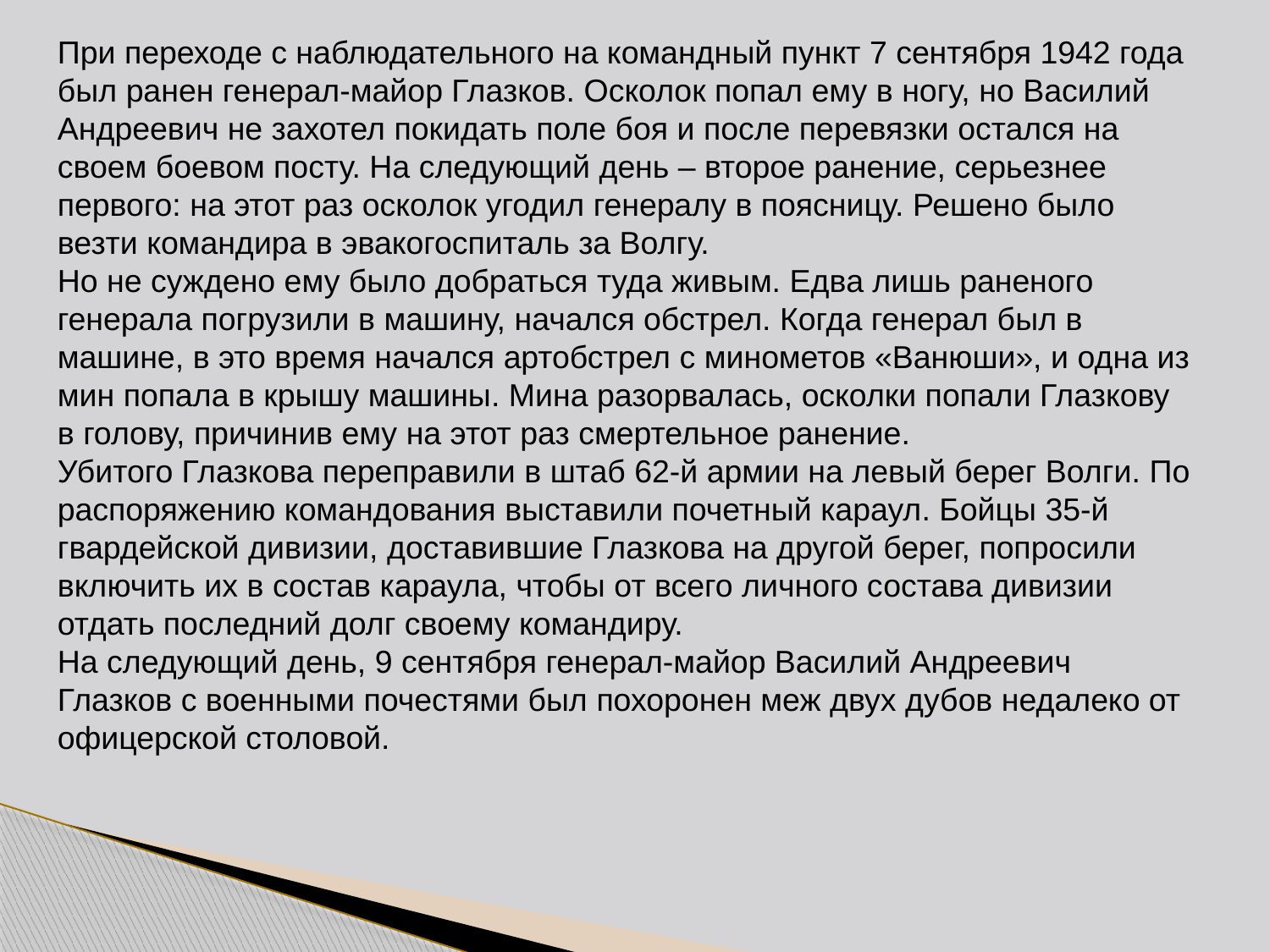

При переходе с наблюдательного на командный пункт 7 сентября 1942 года был ранен генерал-майор Глазков. Осколок попал ему в ногу, но Василий Андреевич не захотел покидать поле боя и после перевязки остался на своем боевом посту. На следующий день – второе ранение, серьезнее первого: на этот раз осколок угодил генералу в поясницу. Решено было везти командира в эвакогоспиталь за Волгу.
Но не суждено ему было добраться туда живым. Едва лишь раненого генерала погрузили в машину, начался обстрел. Когда генерал был в машине, в это время начался артобстрел с минометов «Ванюши», и одна из мин попала в крышу машины. Мина разорвалась, осколки попали Глазкову в голову, причинив ему на этот раз смертельное ранение.
Убитого Глазкова переправили в штаб 62-й армии на левый берег Волги. По распоряжению командования выставили почетный караул. Бойцы 35-й гвардейской дивизии, доставившие Глазкова на другой берег, попросили включить их в состав караула, чтобы от всего личного состава дивизии отдать последний долг своему командиру.
На следующий день, 9 сентября генерал-майор Василий Андреевич Глазков с военными почестями был похоронен меж двух дубов недалеко от офицерской столовой.